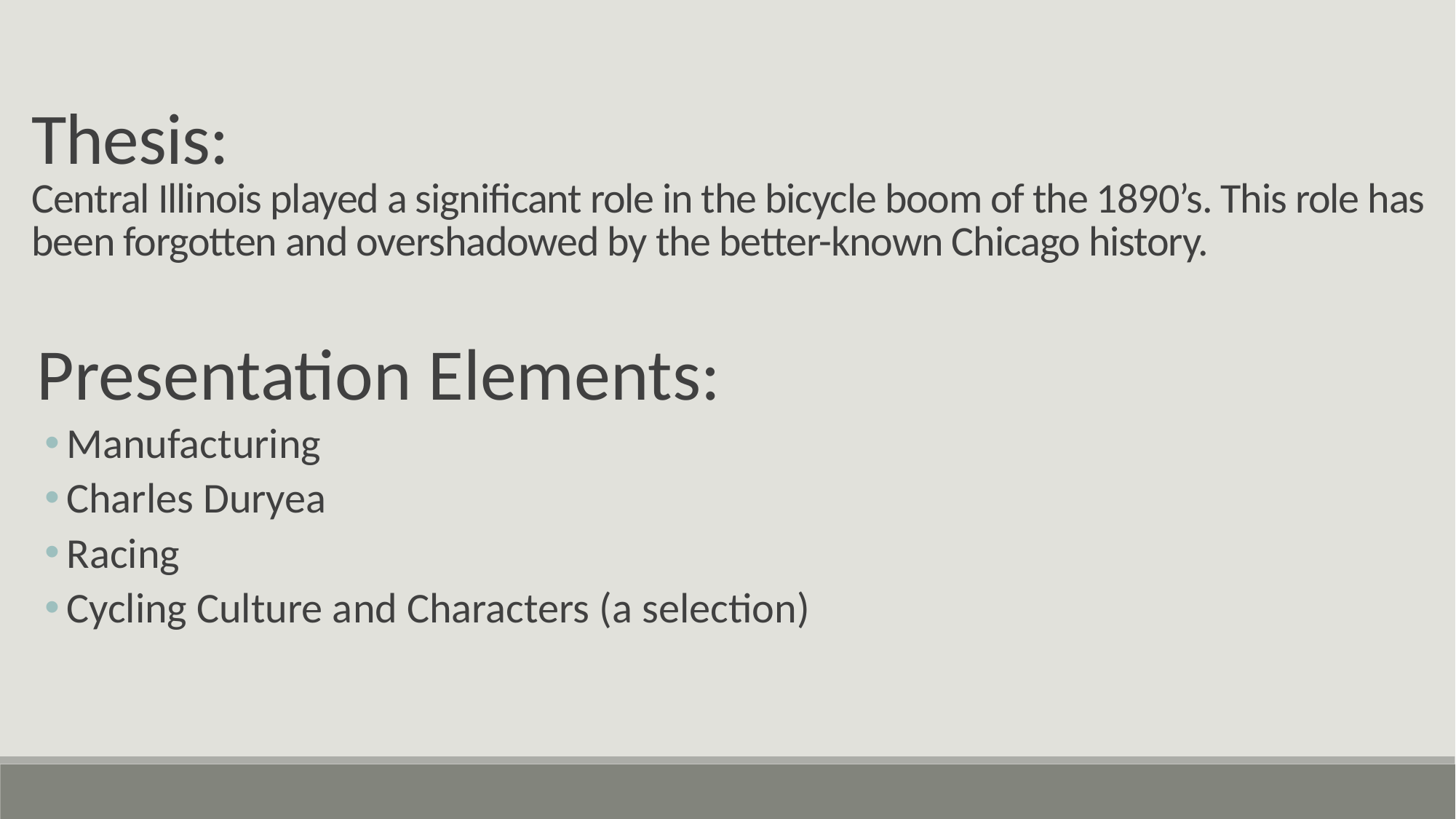

Thesis:
Central Illinois played a significant role in the bicycle boom of the 1890’s. This role has been forgotten and overshadowed by the better-known Chicago history.
Presentation Elements:
Manufacturing
Charles Duryea
Racing
Cycling Culture and Characters (a selection)